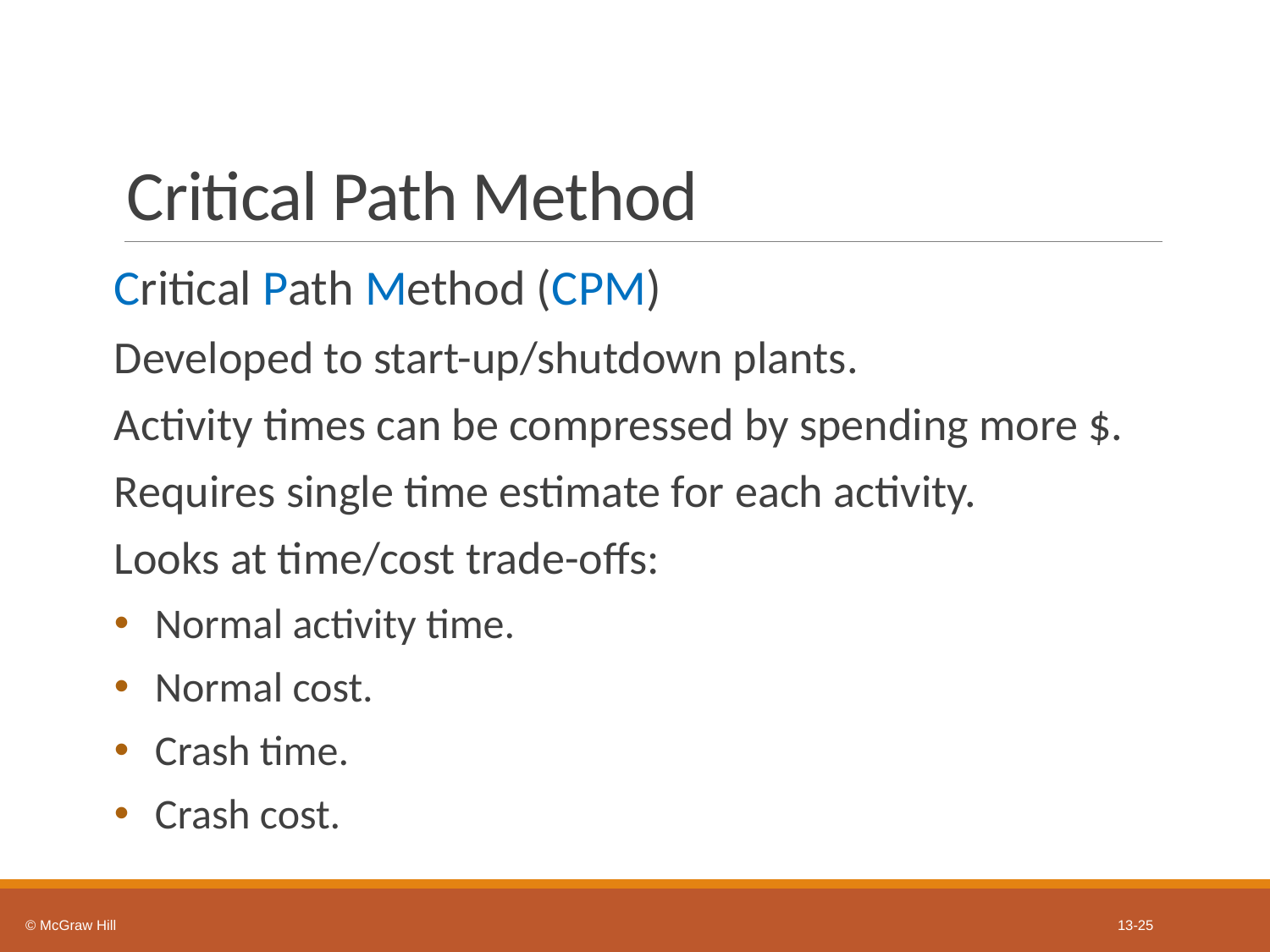

# Critical Path Method
Critical Path Method (C P M)
Developed to start-up/shutdown plants.
Activity times can be compressed by spending more $.
Requires single time estimate for each activity.
Looks at time/cost trade-offs:
Normal activity time.
Normal cost.
Crash time.
Crash cost.